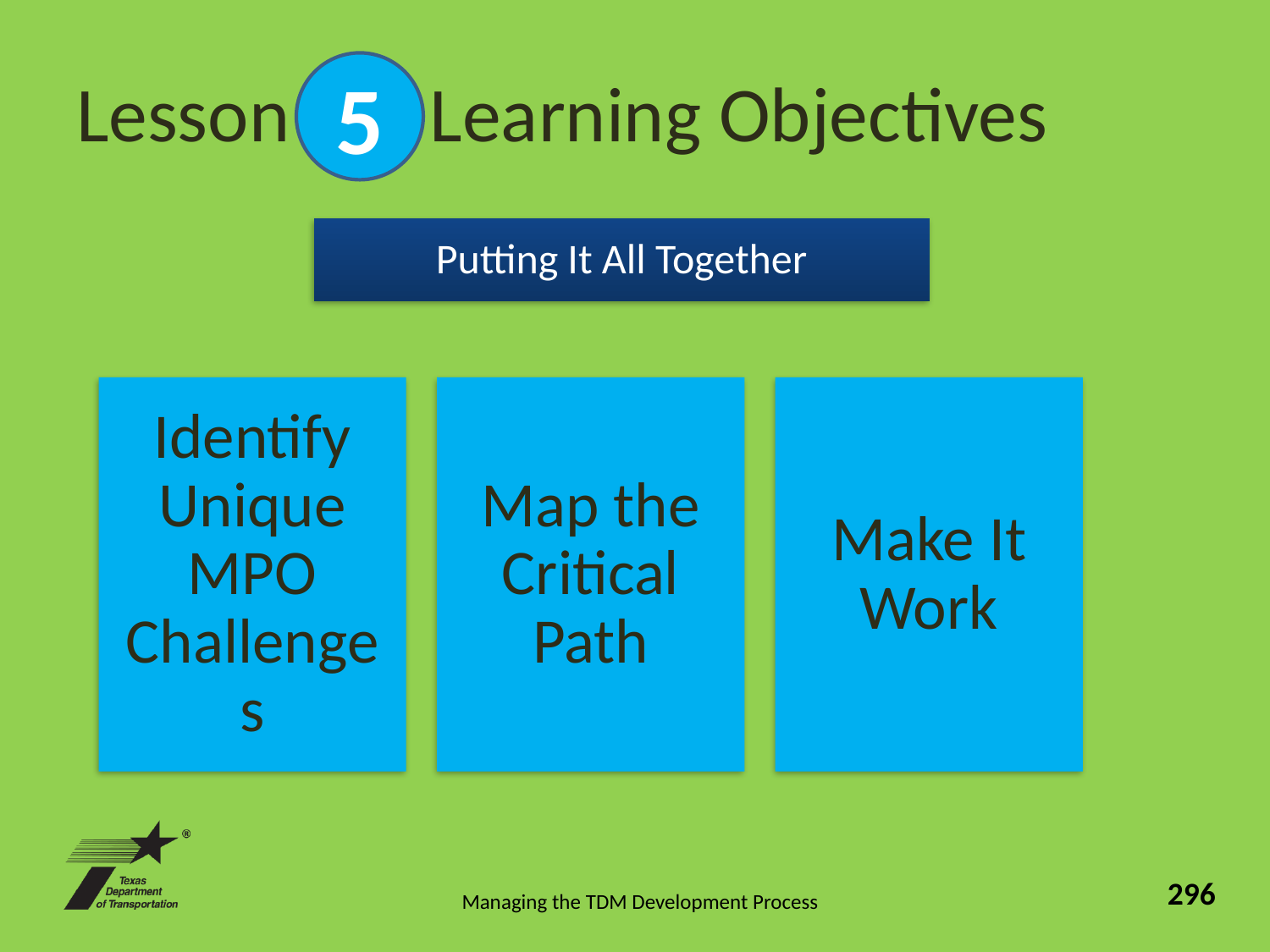

# Lesson        Learning Objectives
5
Putting It All Together
Identify Unique MPO Challenges
Map the Critical Path
Make It Work